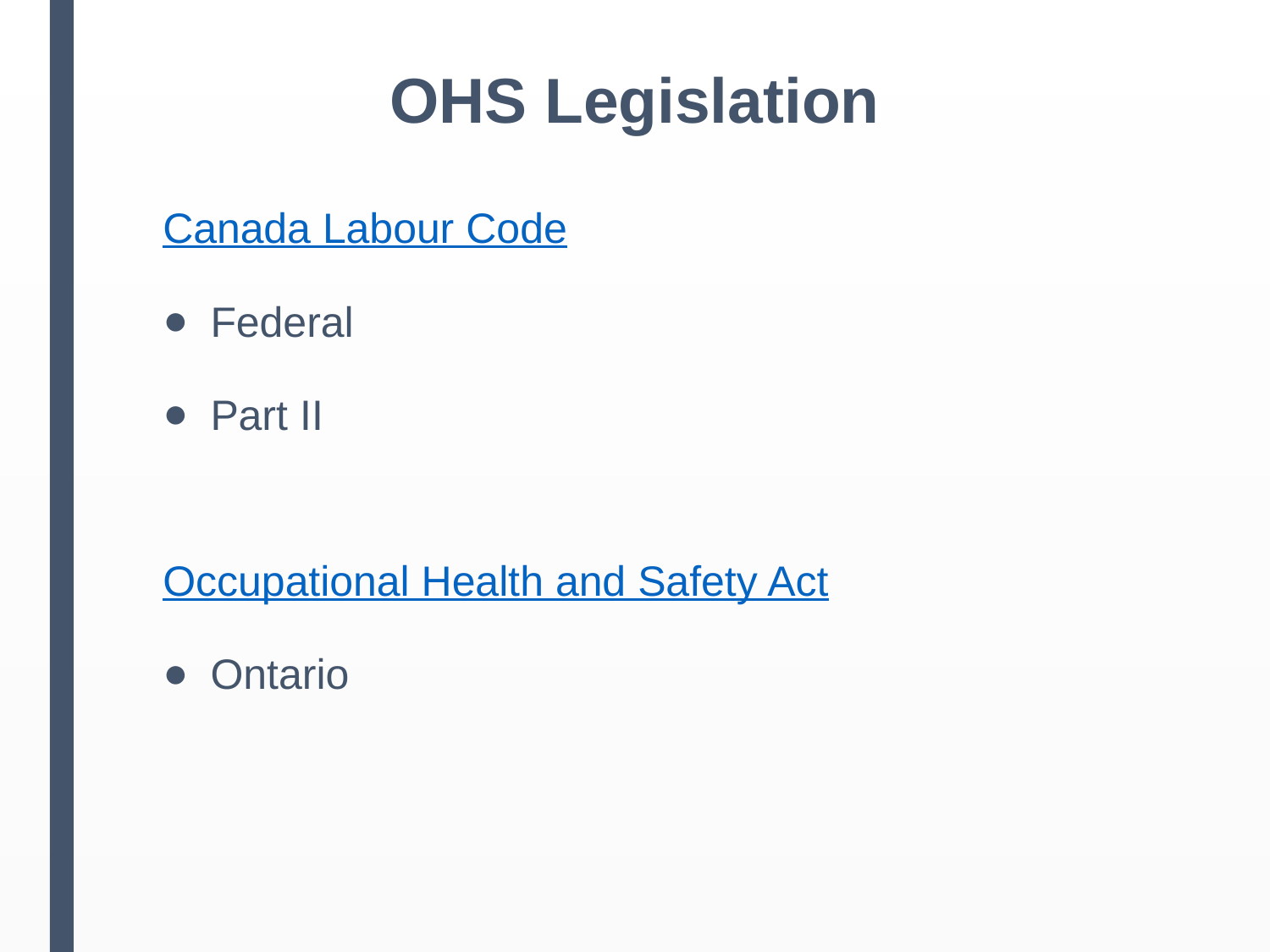

# OHS Legislation
Canada Labour Code
Federal
Part II

Occupational Health and Safety Act
Ontario